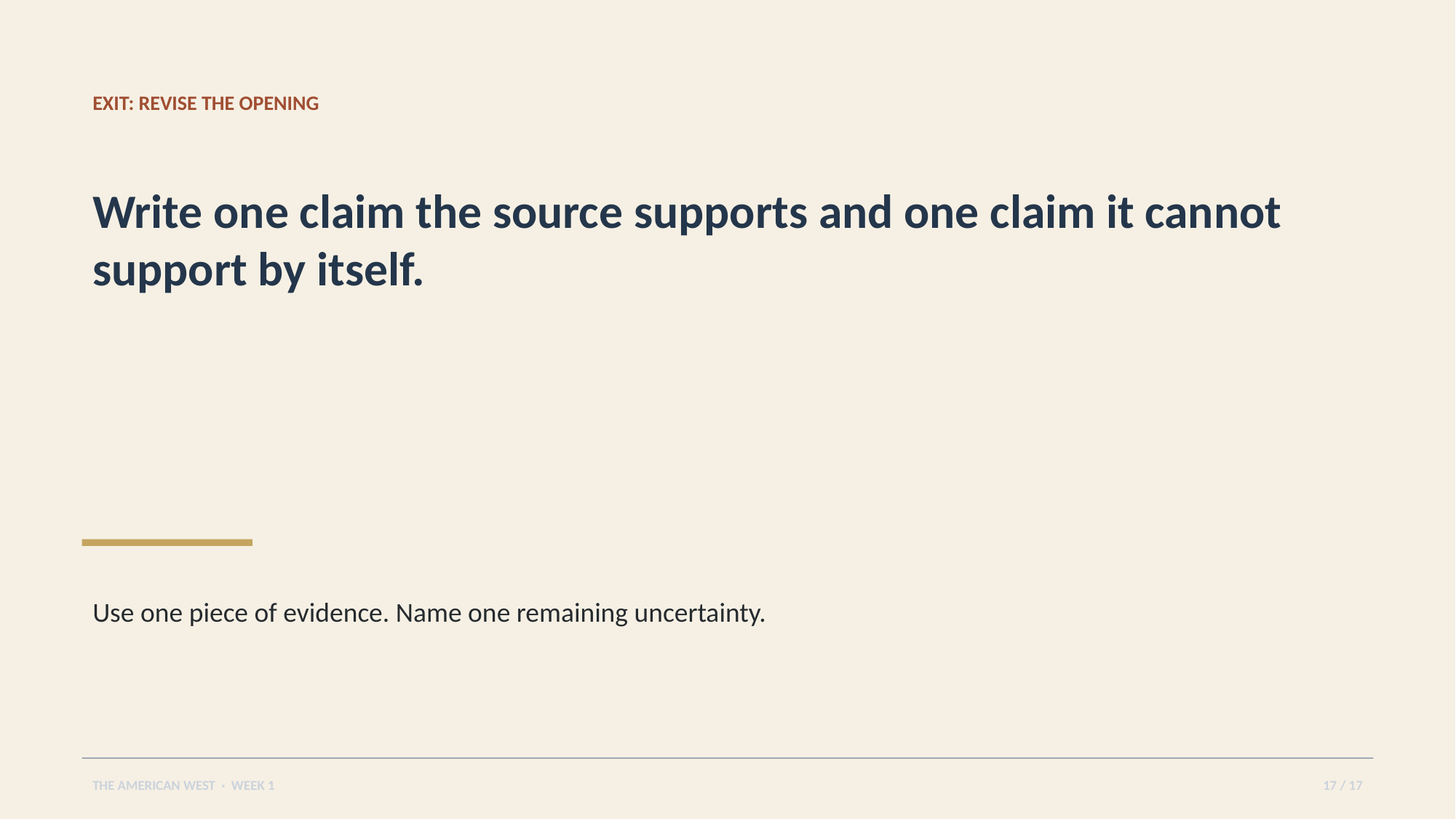

EXIT: REVISE THE OPENING
Write one claim the source supports and one claim it cannot support by itself.

Use one piece of evidence. Name one remaining uncertainty.

THE AMERICAN WEST  ·  WEEK 1
17 / 17